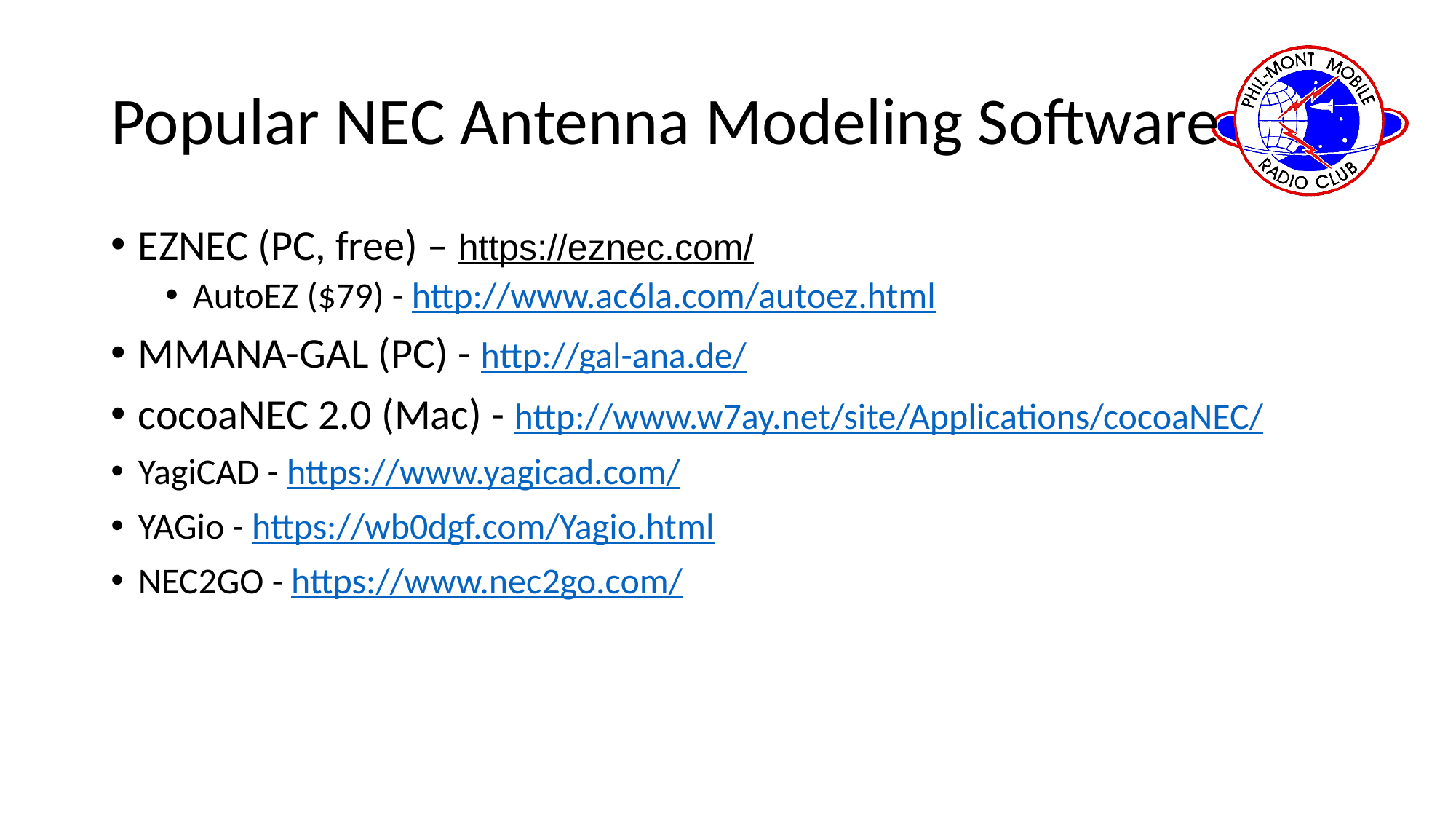

# Popular NEC Antenna Modeling Software
EZNEC (PC, free) – https://eznec.com/
AutoEZ ($79) - http://www.ac6la.com/autoez.html
MMANA-GAL (PC) - http://gal-ana.de/
cocoaNEC 2.0 (Mac) - http://www.w7ay.net/site/Applications/cocoaNEC/
YagiCAD - https://www.yagicad.com/
YAGio - https://wb0dgf.com/Yagio.html
NEC2GO - https://www.nec2go.com/